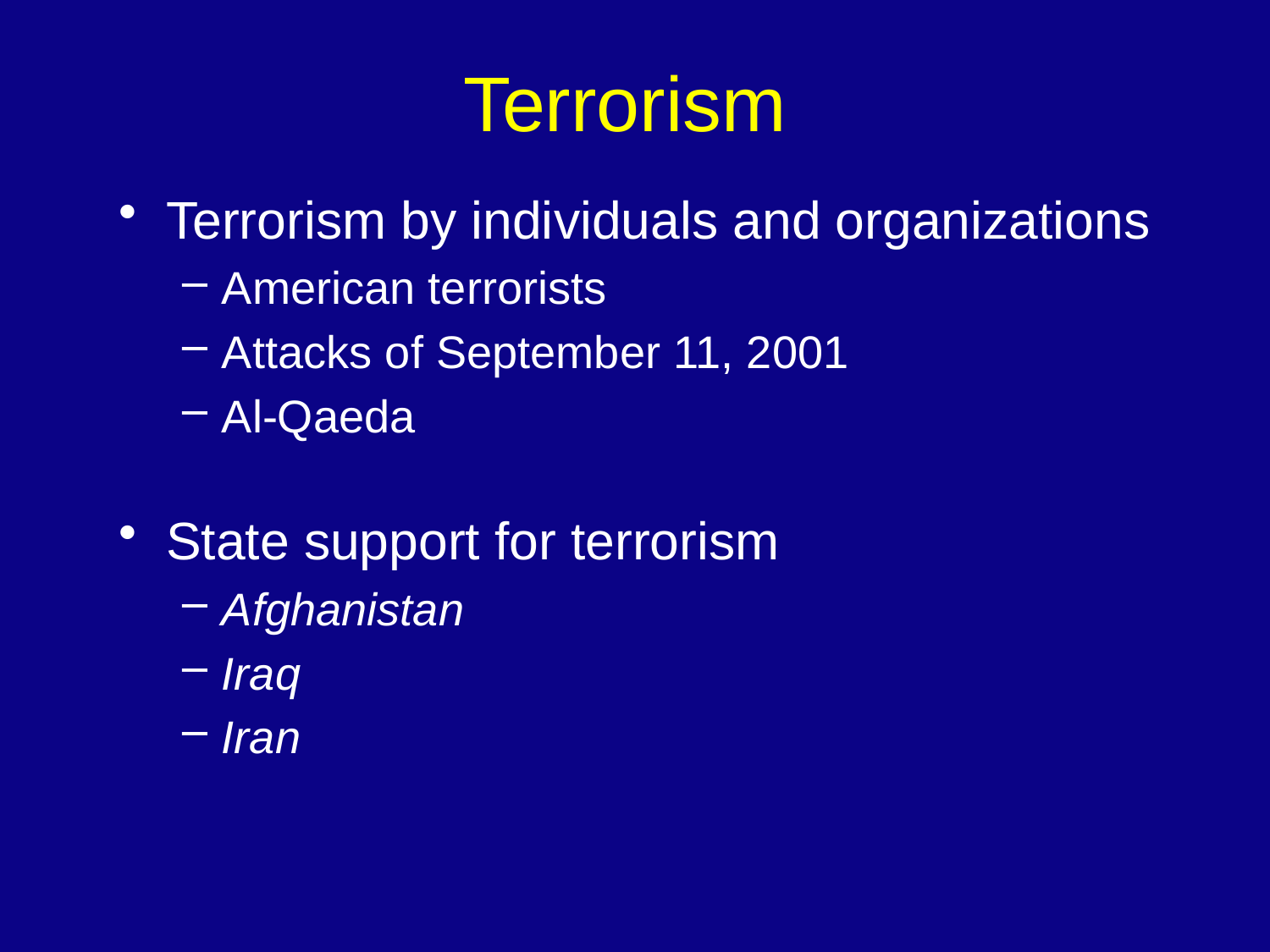

# Terrorism
Terrorism by individuals and organizations
American terrorists
Attacks of September 11, 2001
Al-Qaeda

State support for terrorism
Afghanistan
Iraq
Iran